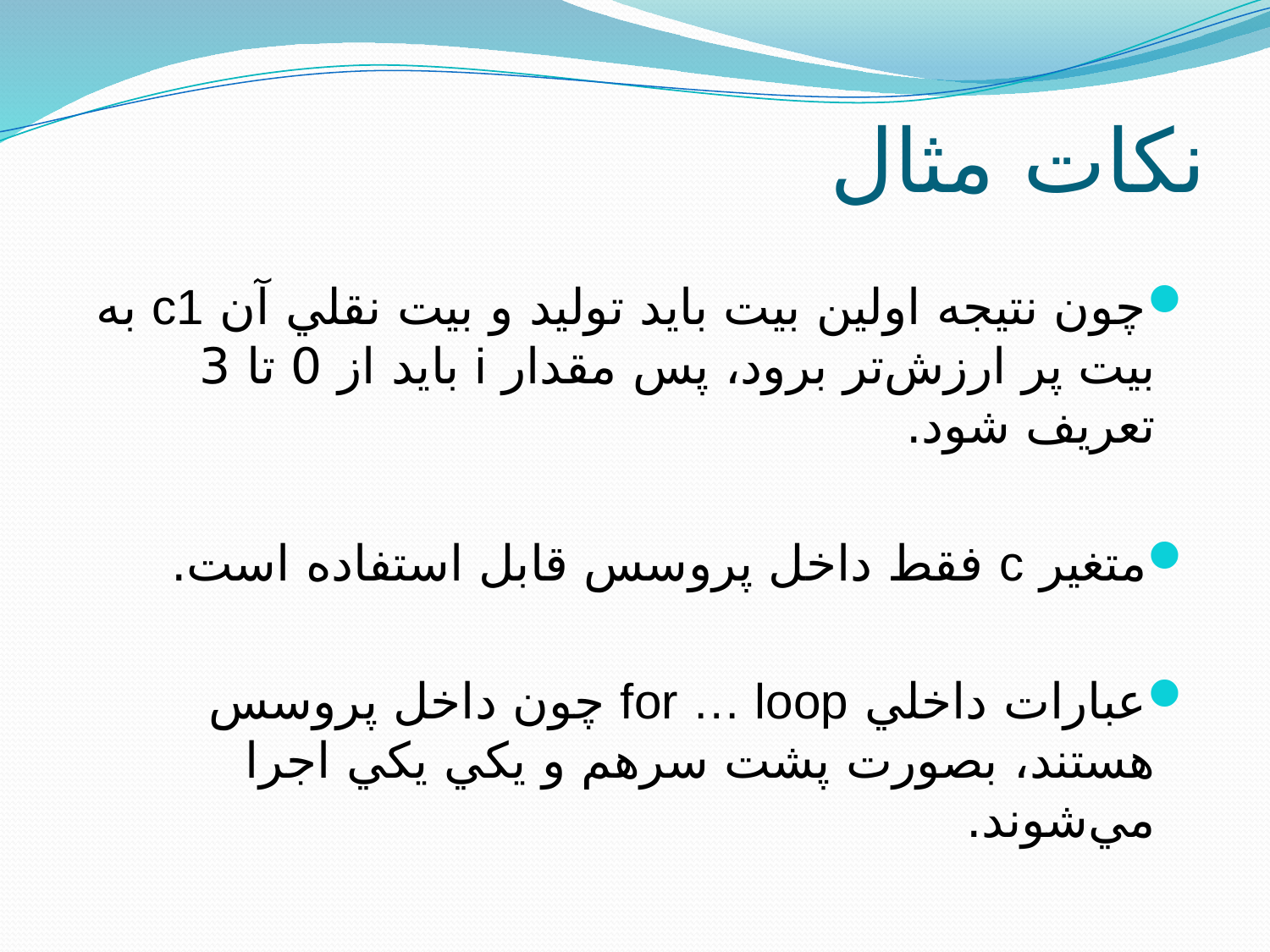

# نکات مثال
چون نتيجه اولين بيت بايد توليد و بيت نقلي آن c1 به بيت پر ارزش‌تر برود، پس مقدار i بايد از 0 تا 3 تعريف شود.

متغير c فقط داخل پروسس قابل استفاده است.

عبارات داخلي for … loop چون داخل پروسس هستند، بصورت پشت سرهم و يکي يکي اجرا مي‌شوند.